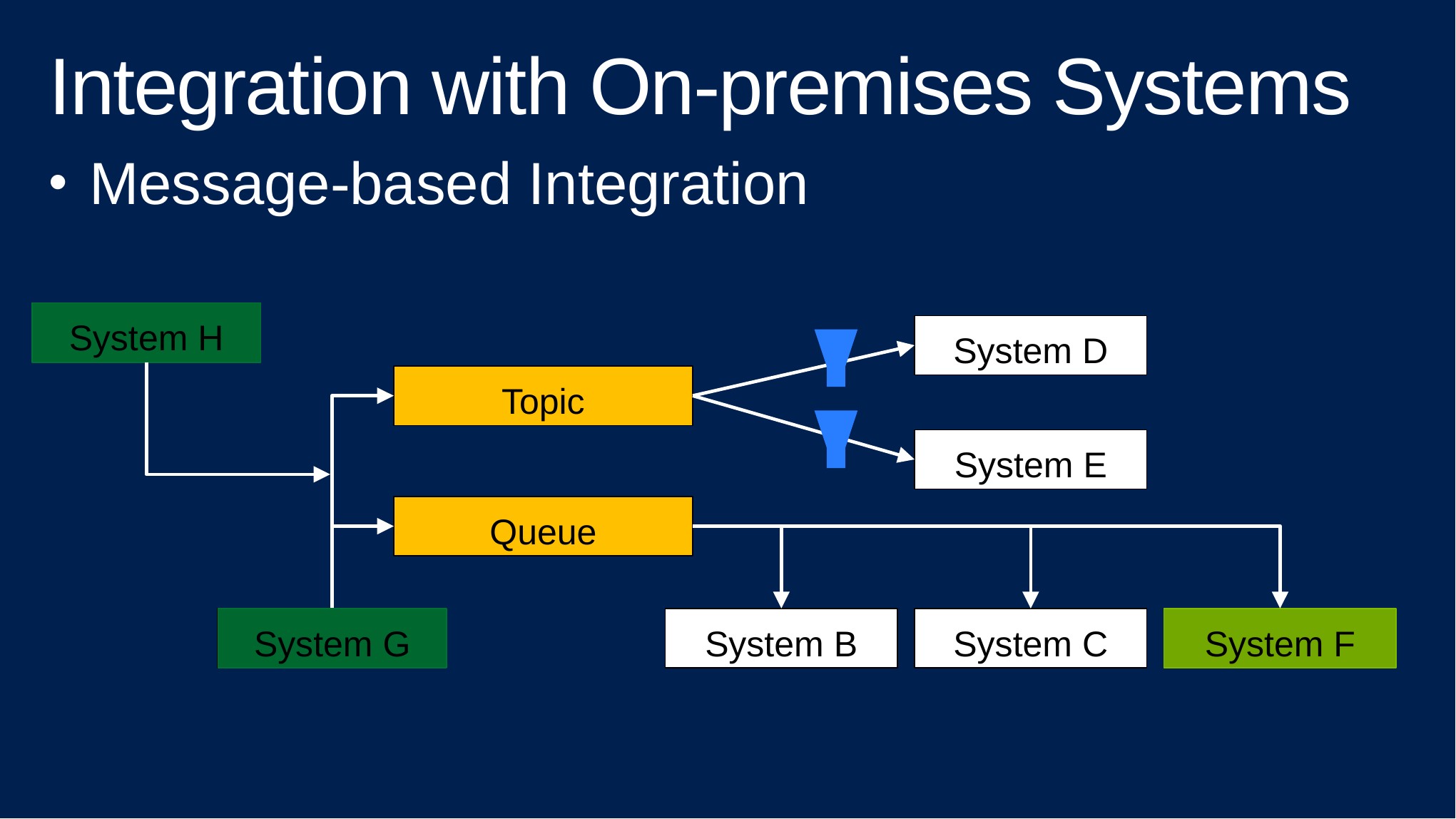

# Integration with On-premises Systems
Message-based Integration
System H
System D

Topic

System E
Queue
System A
System G
System B
System C
System F